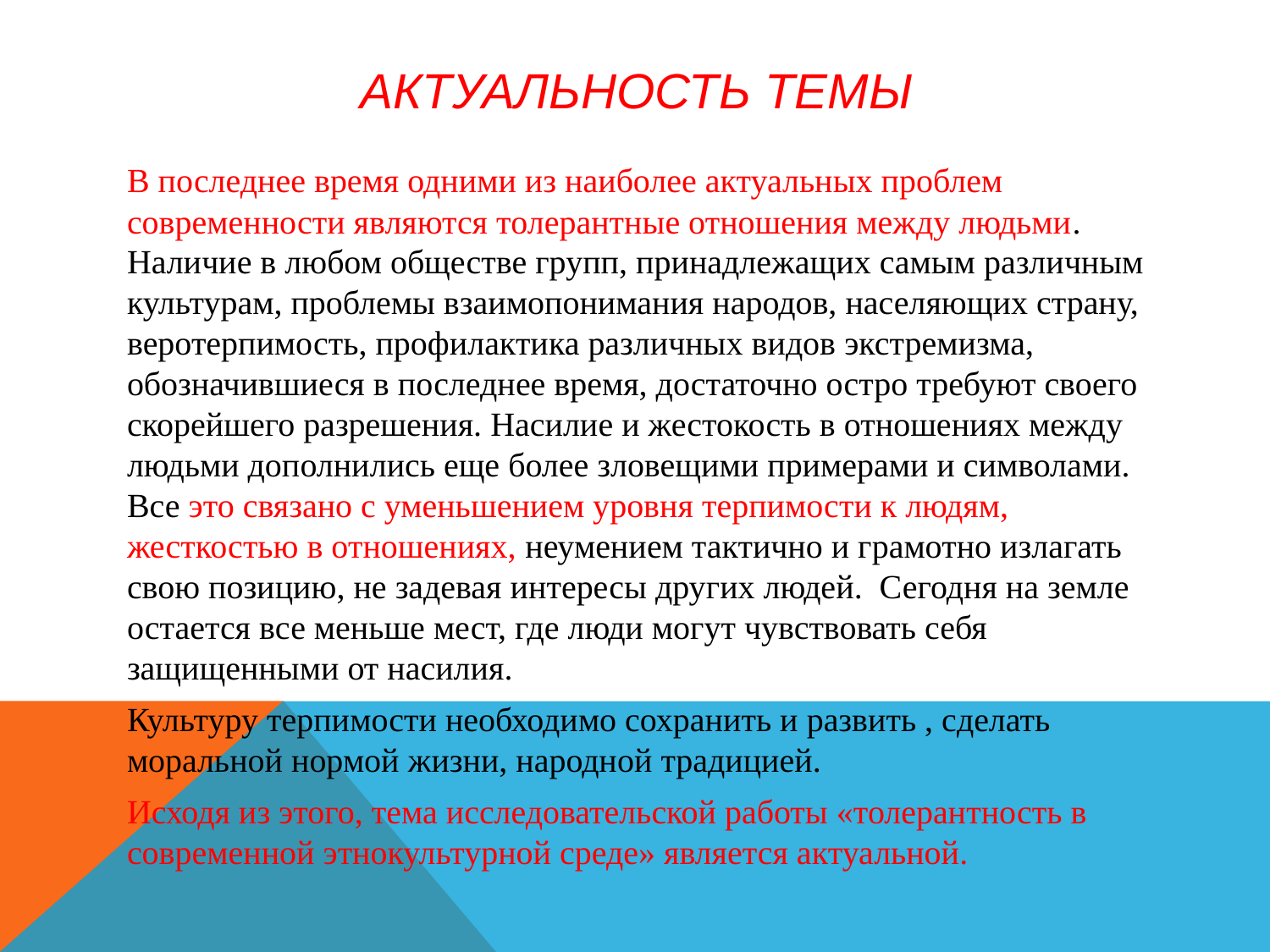

# Актуальность темы
В последнее время одними из наиболее актуальных проблем современности являются толерантные отношения между людьми. Наличие в любом обществе групп, принадлежащих самым различным культурам, проблемы взаимопонимания народов, населяющих страну, веротерпимость, профилактика различных видов экстремизма, обозначившиеся в последнее время, достаточно остро требуют своего скорейшего разрешения. Насилие и жестокость в отношениях между людьми дополнились еще более зловещими примерами и символами. Все это связано с уменьшением уровня терпимости к людям, жесткостью в отношениях, неумением тактично и грамотно излагать свою позицию, не задевая интересы других людей.  Сегодня на земле остается все меньше мест, где люди могут чувствовать себя защищенными от насилия.
Культуру терпимости необходимо сохранить и развить , сделать моральной нормой жизни, народной традицией.
Исходя из этого, тема исследовательской работы «толерантность в современной этнокультурной среде» является актуальной.